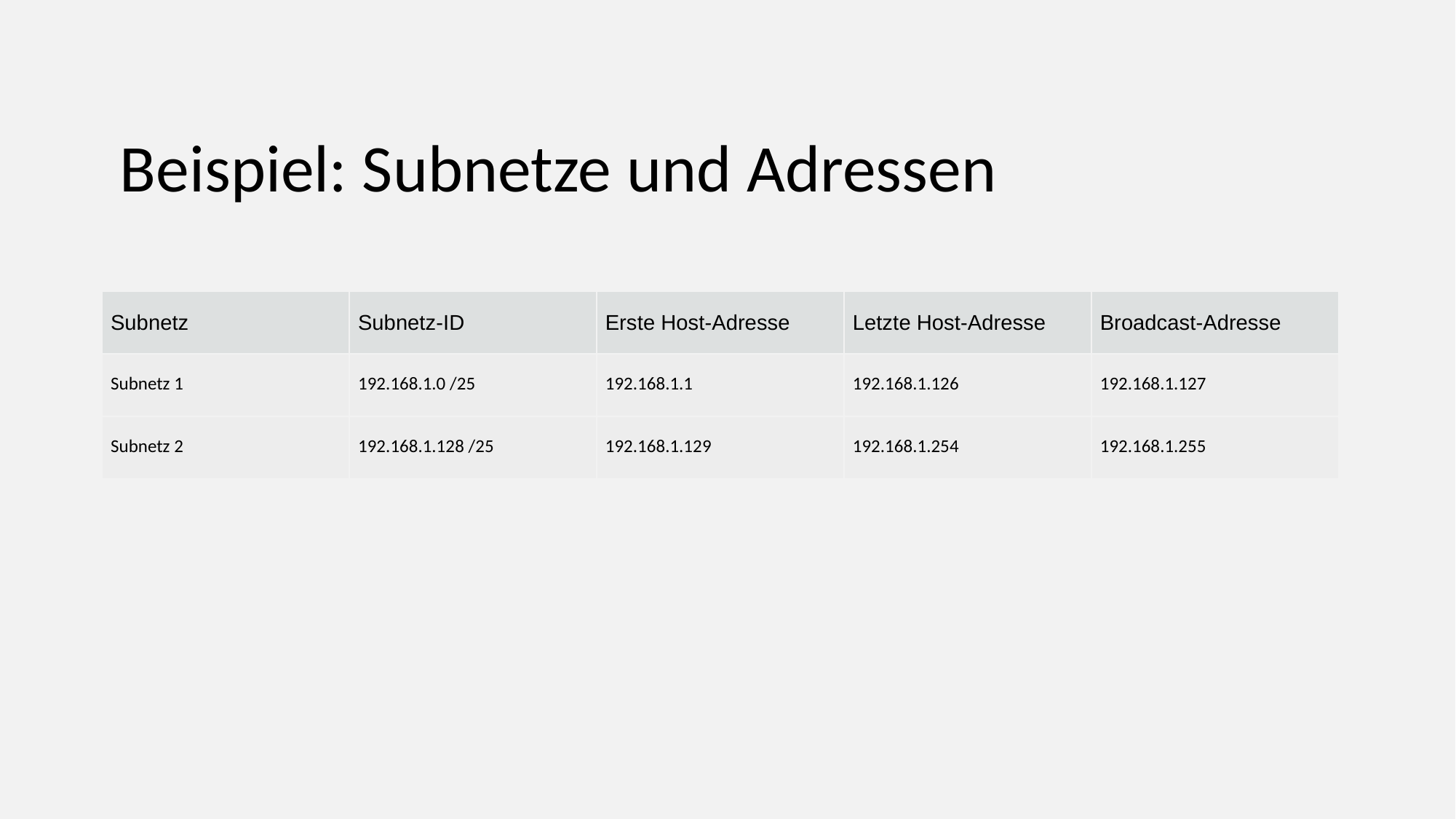

Beispiel: Subnetze und Adressen

| Subnetz | Subnetz-ID | Erste Host-Adresse | Letzte Host-Adresse | Broadcast-Adresse |
| --- | --- | --- | --- | --- |
| Subnetz 1 | 192.168.1.0 /25 | 192.168.1.1 | 192.168.1.126 | 192.168.1.127 |
| Subnetz 2 | 192.168.1.128 /25 | 192.168.1.129 | 192.168.1.254 | 192.168.1.255 |